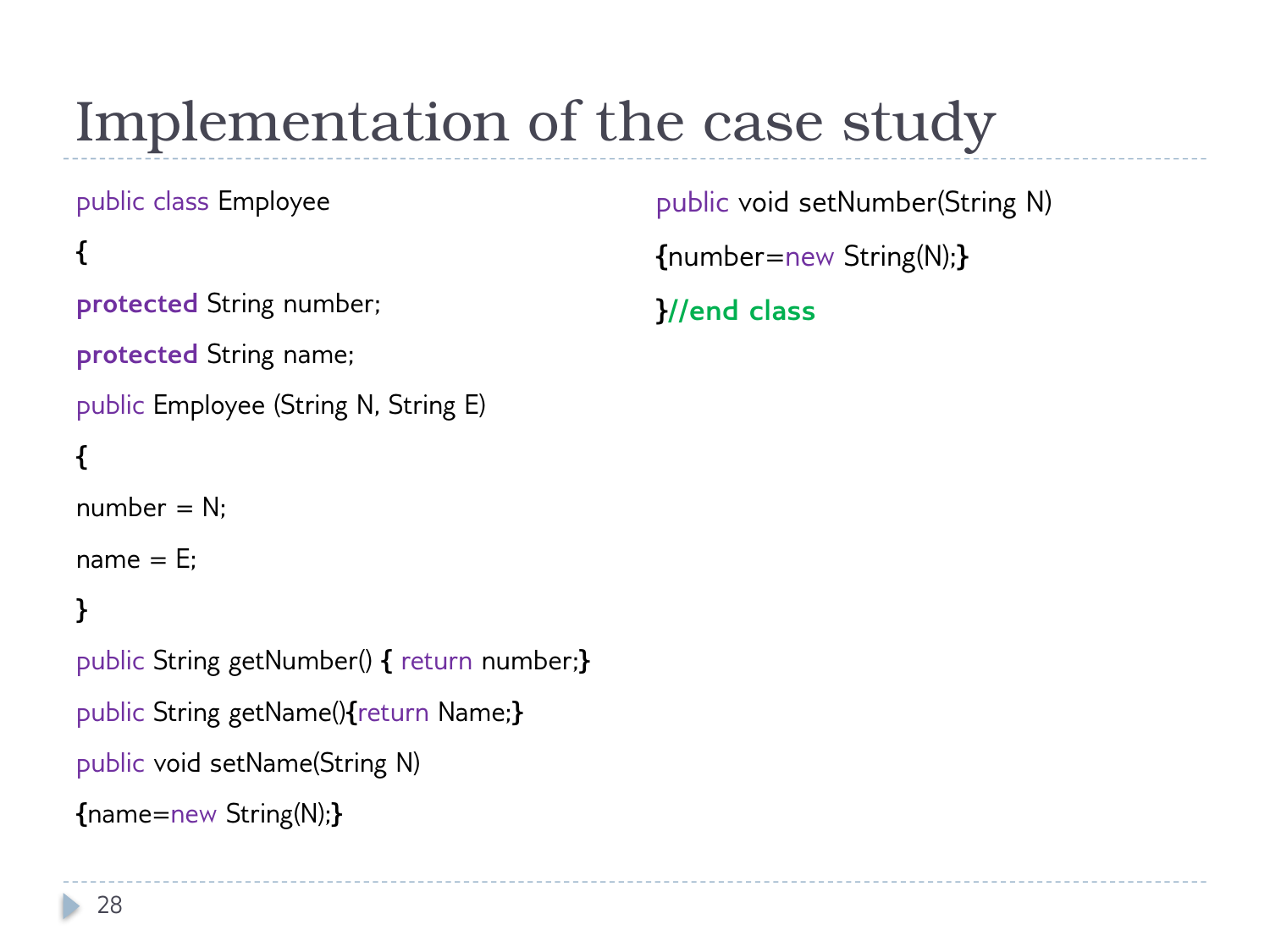

# Implementation of the case study
public void setNumber(String N)
{number=new String(N);}
}//end class

public class Employee
{
protected String number;
protected String name;
public Employee (String N, String E)
{
number = N;
name = E;
}
public String getNumber() { return number;}
public String getName(){return Name;}
public void setName(String N)
{name=new String(N);}

28